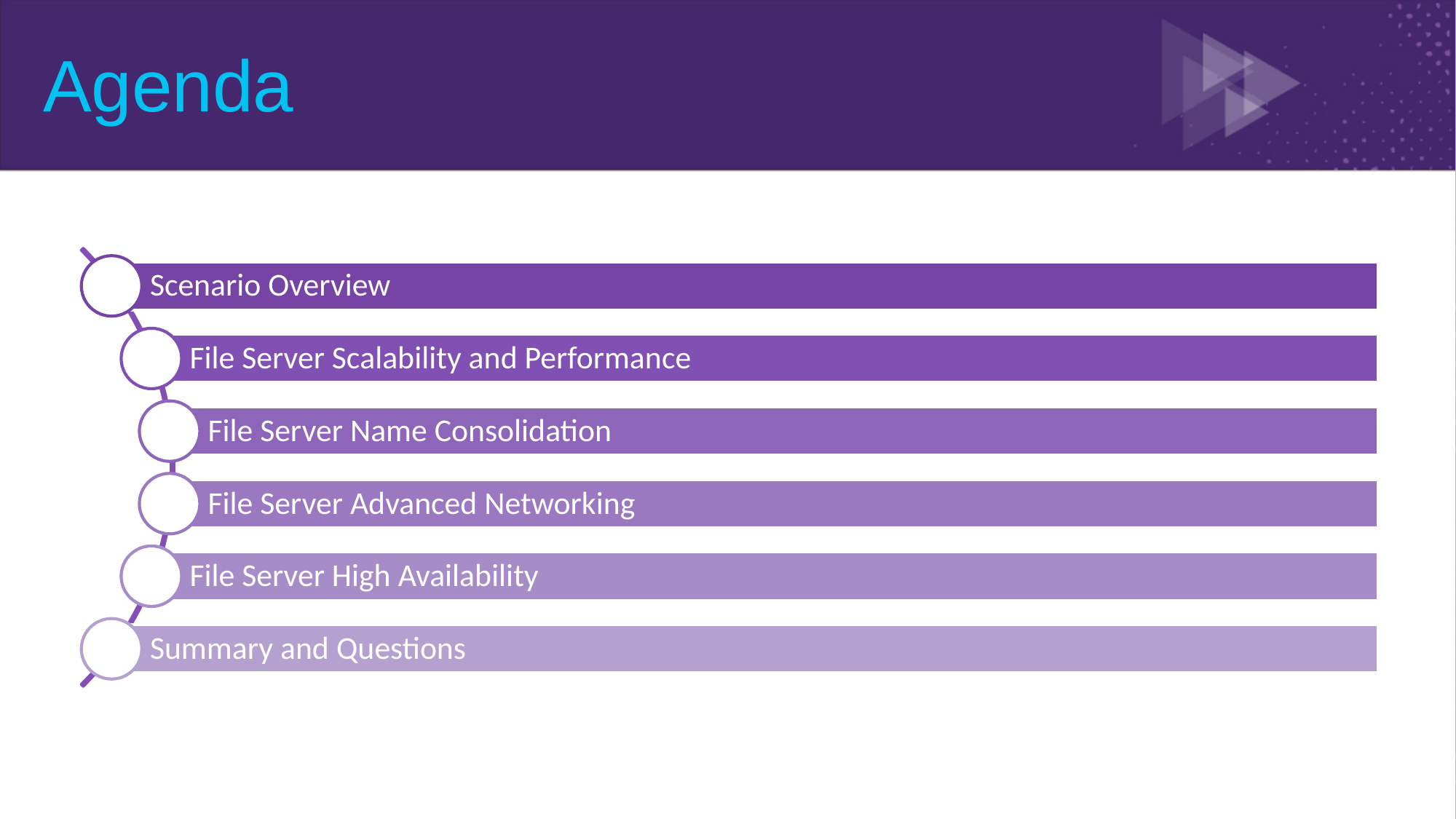

# Agenda
Scenario Overview
File Server Scalability and Performance
File Server Name Consolidation
File Server Advanced Networking
File Server High Availability
Summary and Questions